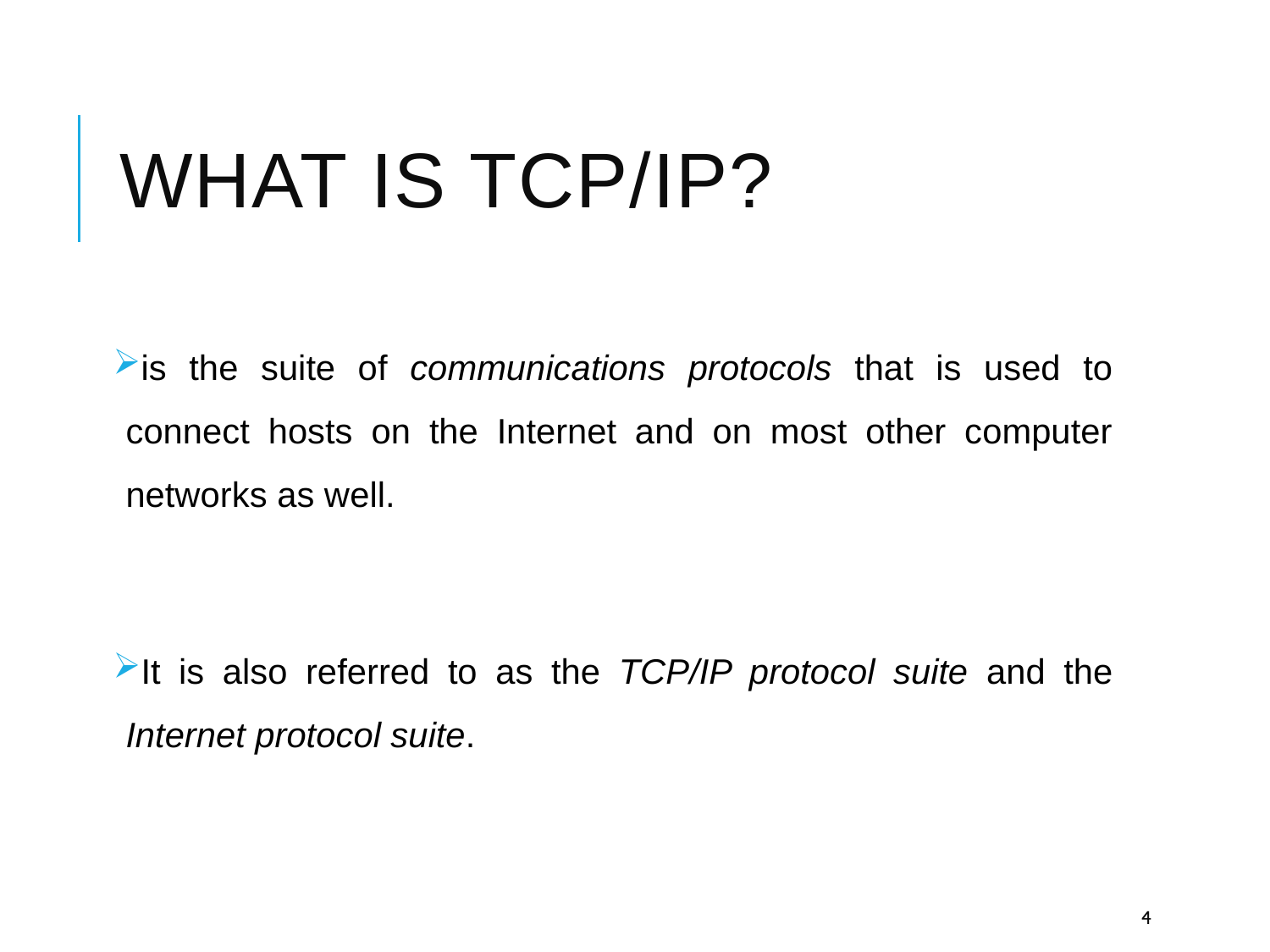

# What is TCP/IP?
is the suite of communications protocols that is used to connect hosts on the Internet and on most other computer networks as well.

It is also referred to as the TCP/IP protocol suite and the Internet protocol suite.
4